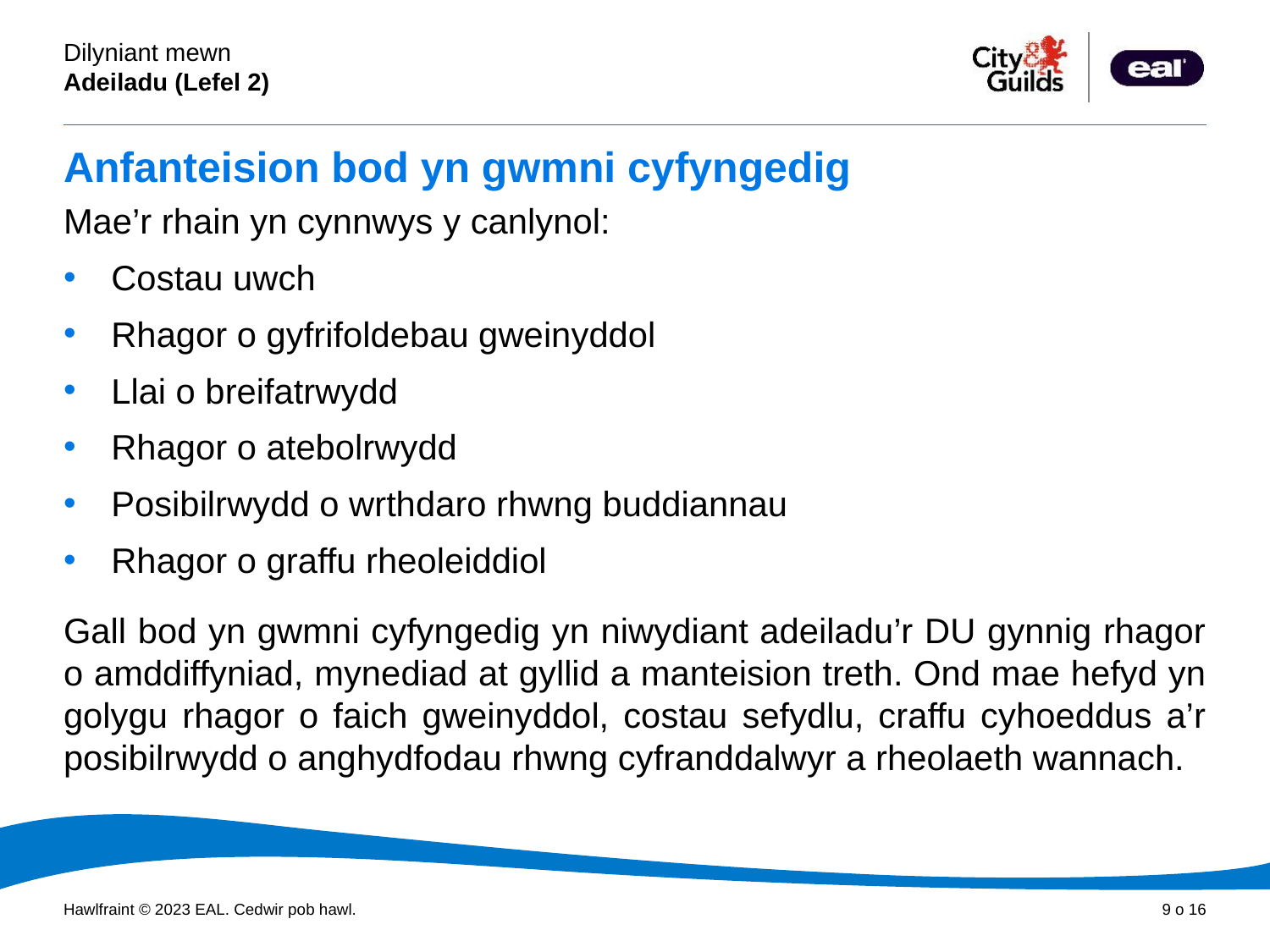

# Anfanteision bod yn gwmni cyfyngedig
Mae’r rhain yn cynnwys y canlynol:
Costau uwch
Rhagor o gyfrifoldebau gweinyddol
Llai o breifatrwydd
Rhagor o atebolrwydd
Posibilrwydd o wrthdaro rhwng buddiannau
Rhagor o graffu rheoleiddiol
Gall bod yn gwmni cyfyngedig yn niwydiant adeiladu’r DU gynnig rhagor o amddiffyniad, mynediad at gyllid a manteision treth. Ond mae hefyd yn golygu rhagor o faich gweinyddol, costau sefydlu, craffu cyhoeddus a’r posibilrwydd o anghydfodau rhwng cyfranddalwyr a rheolaeth wannach.